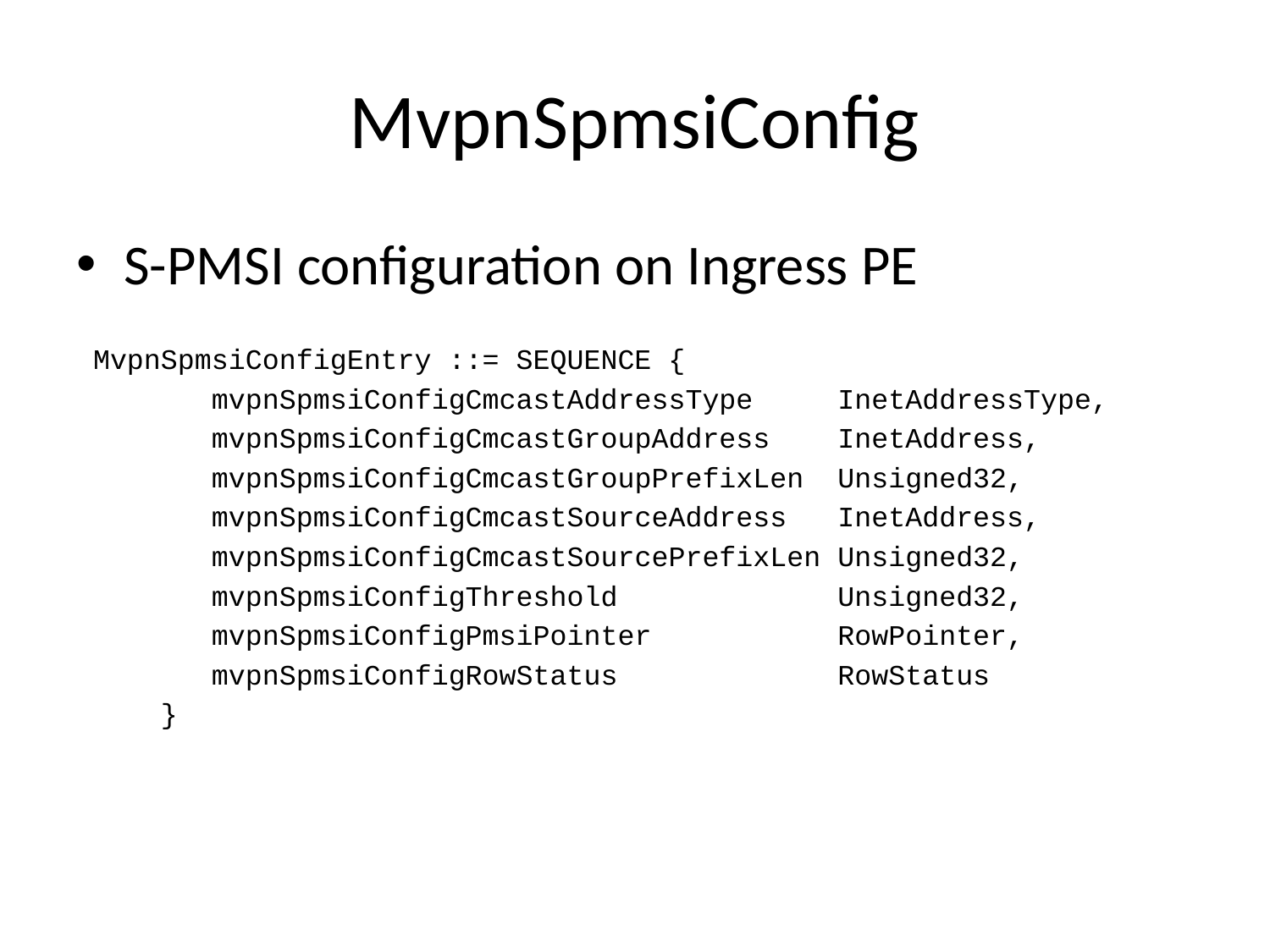

# MvpnSpmsiConfig
S-PMSI configuration on Ingress PE

 MvpnSpmsiConfigEntry ::= SEQUENCE {
        mvpnSpmsiConfigCmcastAddressType     InetAddressType,
        mvpnSpmsiConfigCmcastGroupAddress    InetAddress,
        mvpnSpmsiConfigCmcastGroupPrefixLen  Unsigned32,
        mvpnSpmsiConfigCmcastSourceAddress   InetAddress,
        mvpnSpmsiConfigCmcastSourcePrefixLen Unsigned32,
        mvpnSpmsiConfigThreshold             Unsigned32,
        mvpnSpmsiConfigPmsiPointer           RowPointer,
        mvpnSpmsiConfigRowStatus             RowStatus
     }